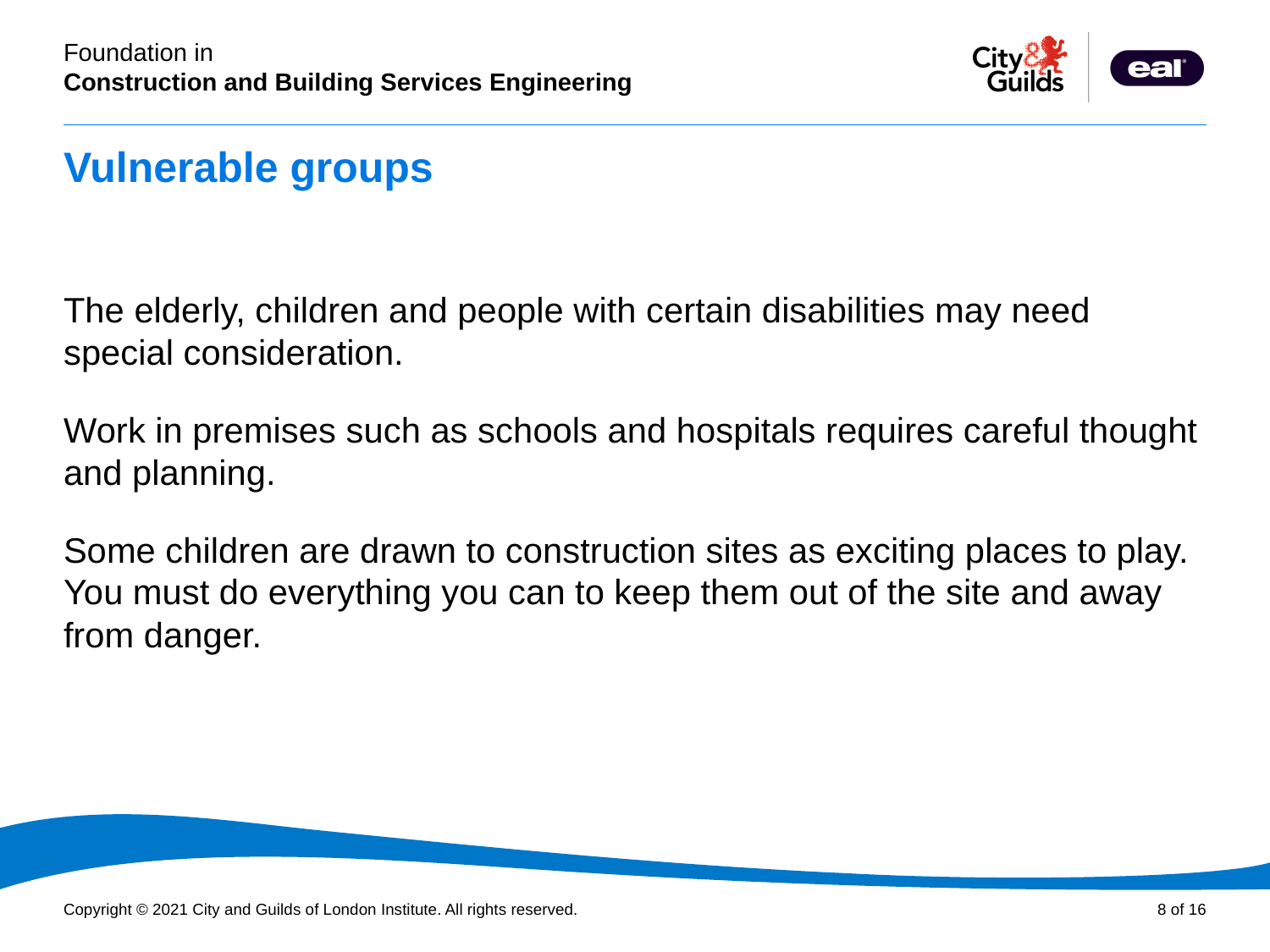

# Vulnerable groups

The elderly, children and people with certain disabilities may need special consideration.
Work in premises such as schools and hospitals requires careful thought and planning.
Some children are drawn to construction sites as exciting places to play. You must do everything you can to keep them out of the site and away from danger.